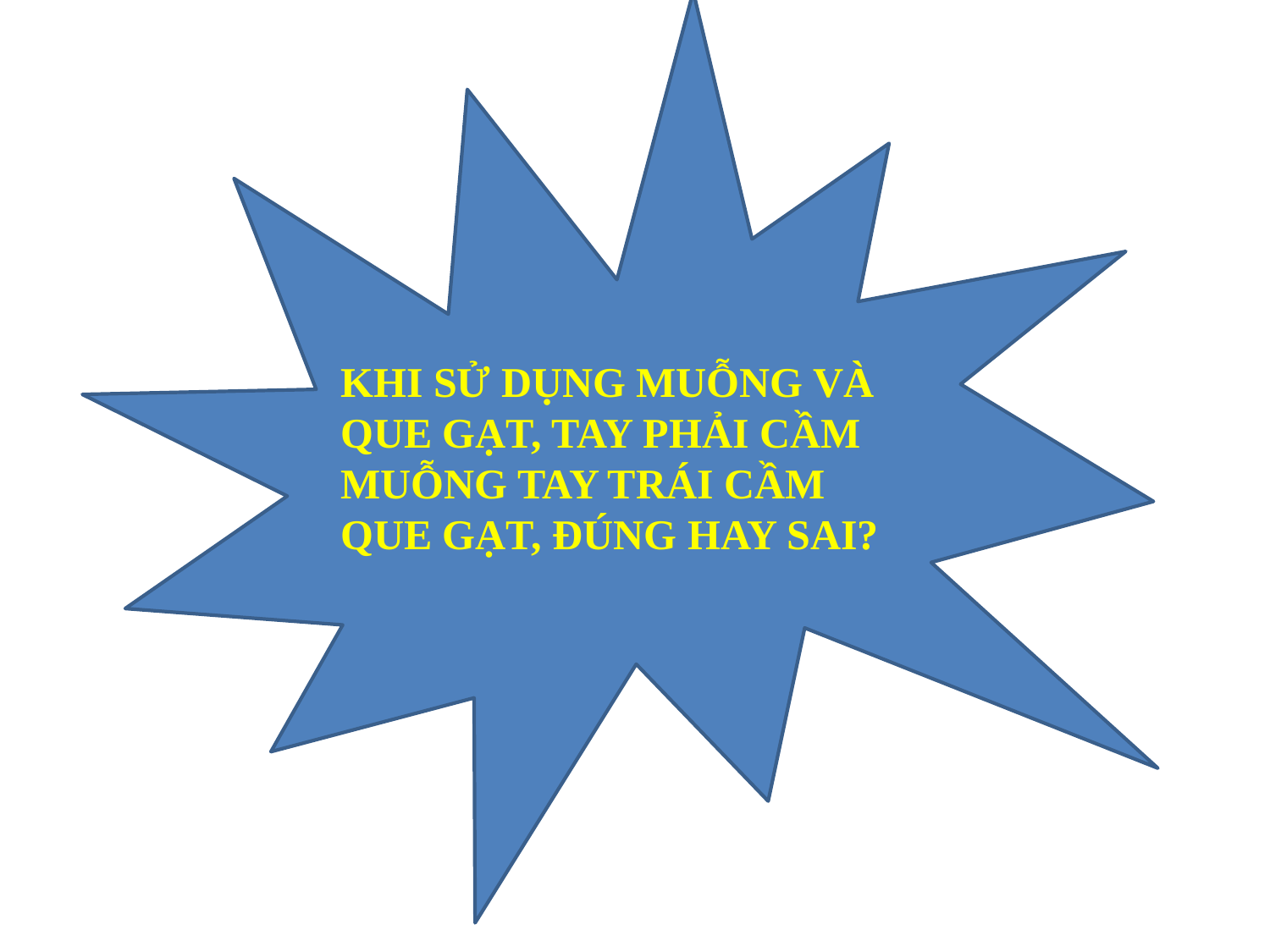

KHI SỬ DỤNG MUỖNG VÀ QUE GẠT, TAY PHẢI CẦM MUỖNG TAY TRÁI CẦM QUE GẠT, ĐÚNG HAY SAI?